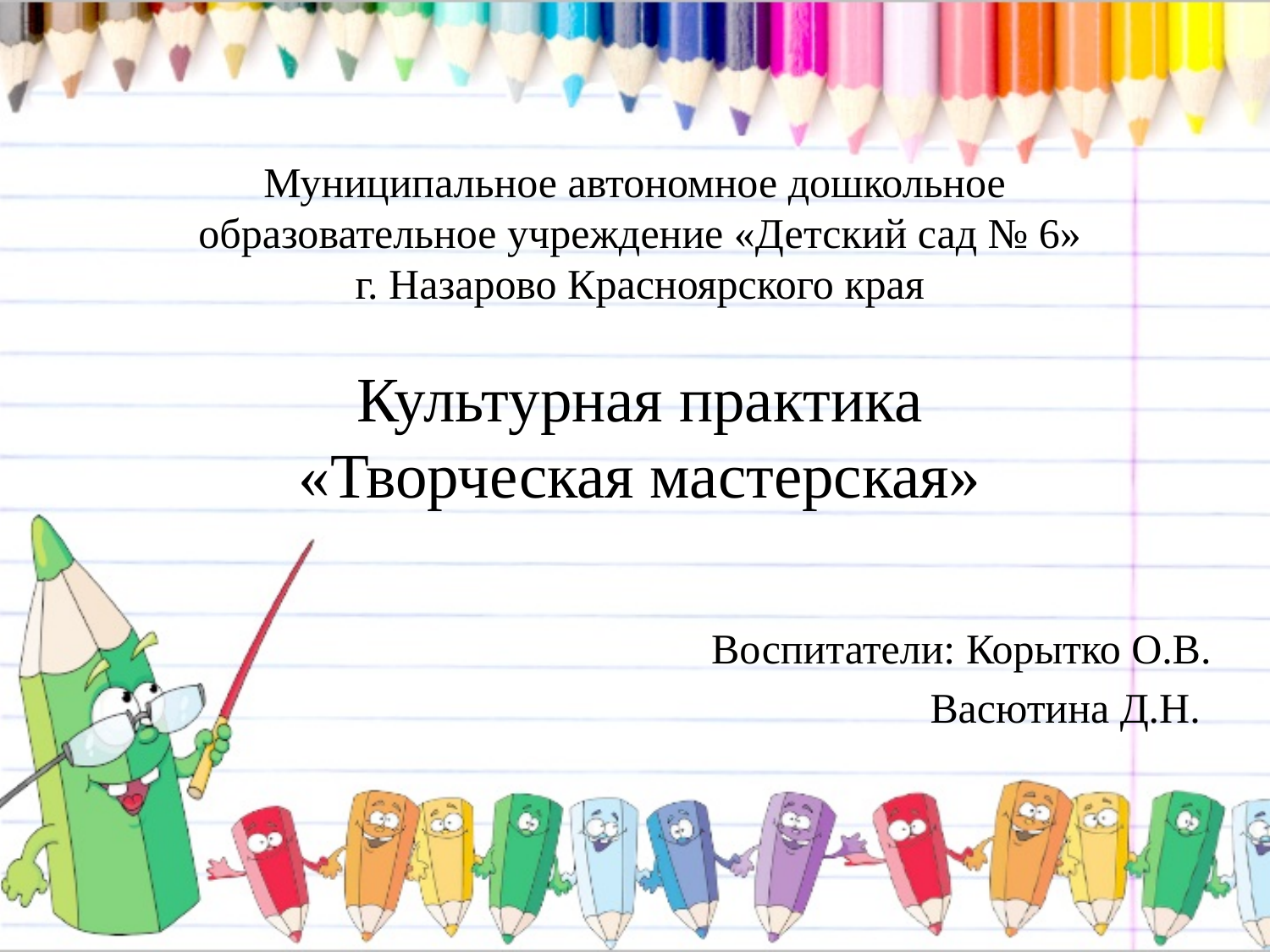

# Муниципальное автономное дошкольное образовательное учреждение «Детский сад № 6» г. Назарово Красноярского края Культурная практика «Творческая мастерская»

Воспитатели: Корытко О.В.
Васютина Д.Н.